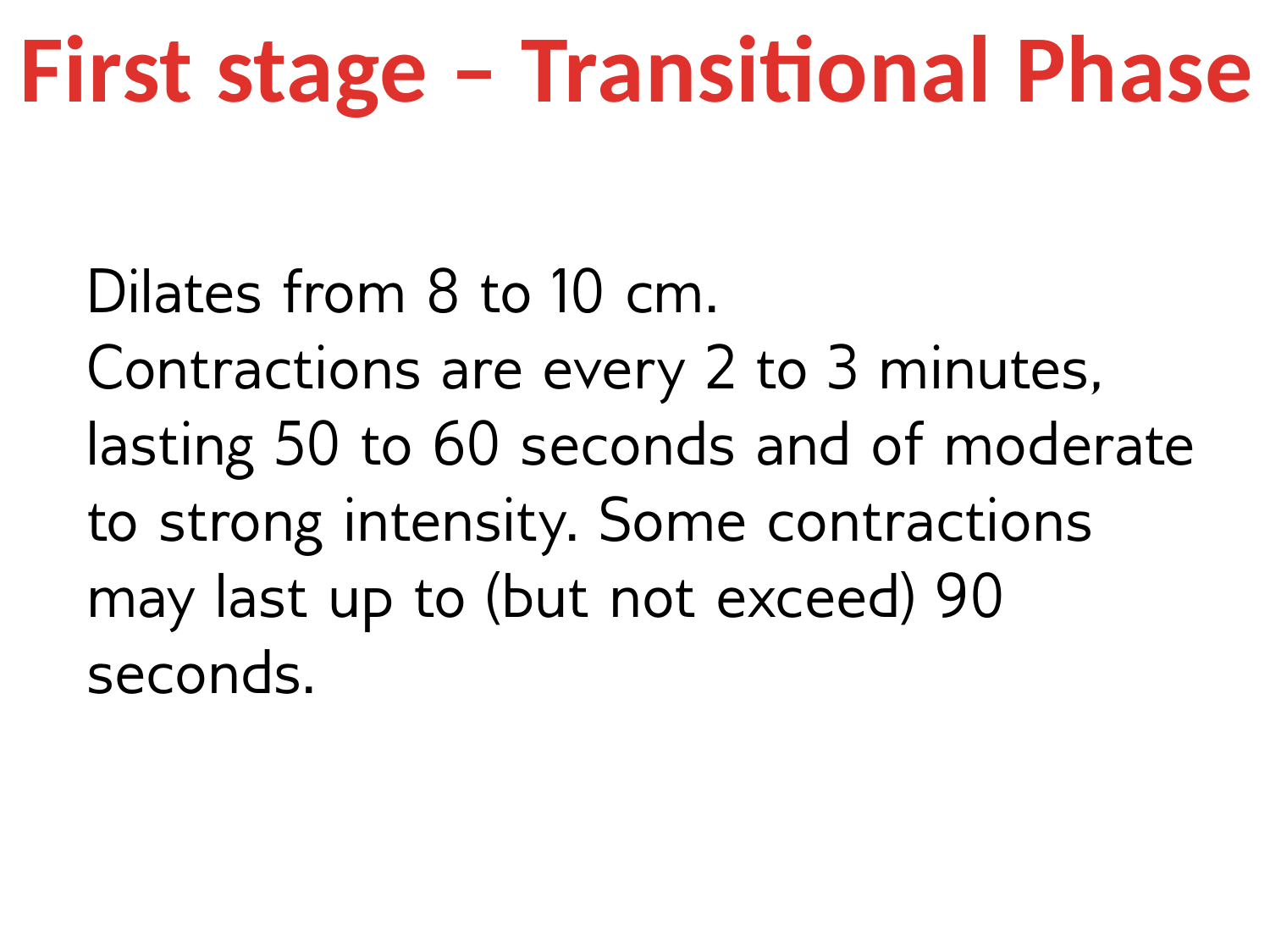

First stage – Transitional Phase
Dilates from 8 to 10 cm.
Contractions are every 2 to 3 minutes, lasting 50 to 60 seconds and of moderate to strong intensity. Some contractions may last up to (but not exceed) 90 seconds.